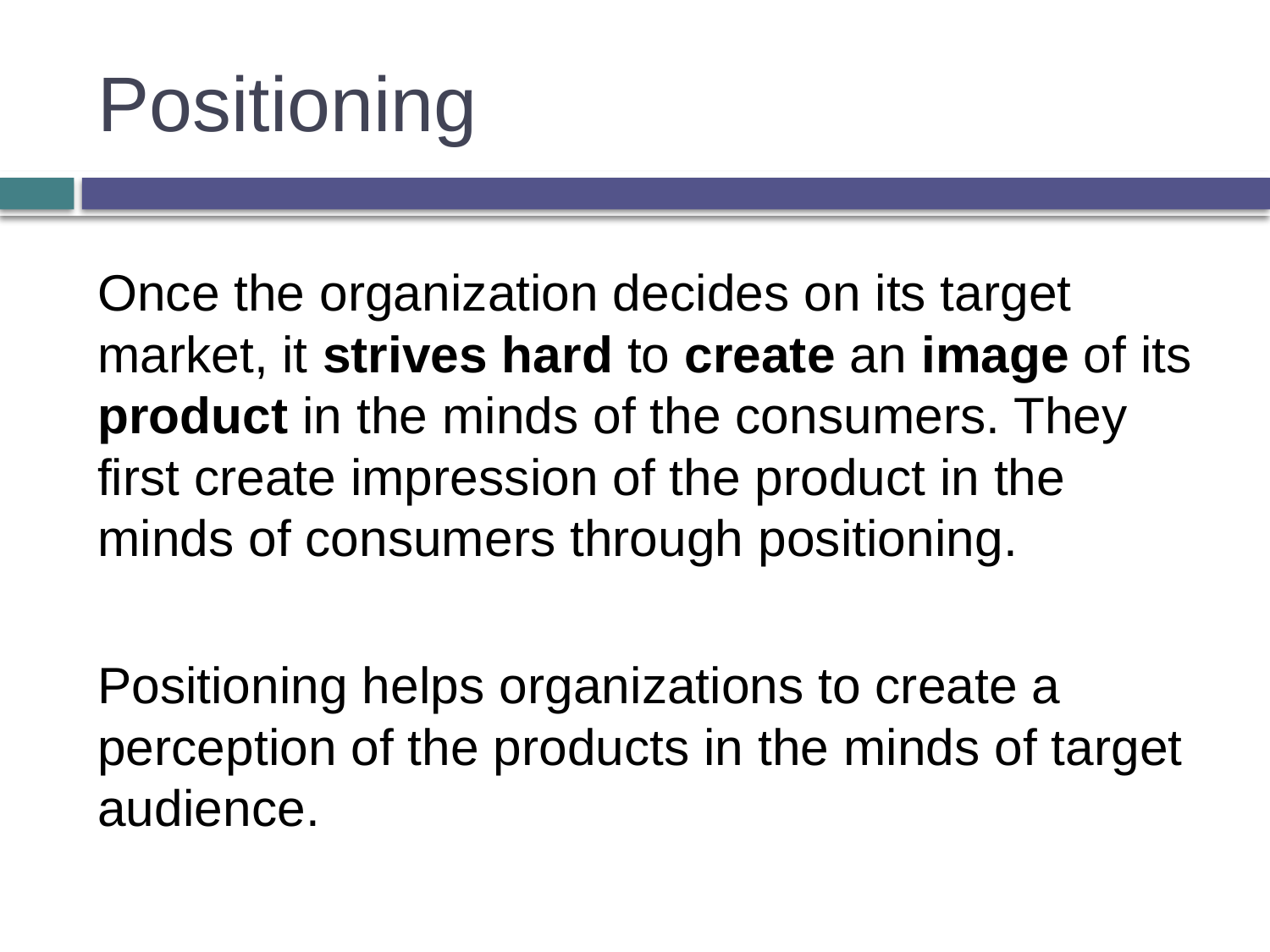

# Positioning
Once the organization decides on its target market, it strives hard to create an image of its product in the minds of the consumers. They first create impression of the product in the minds of consumers through positioning.

Positioning helps organizations to create a perception of the products in the minds of target audience.